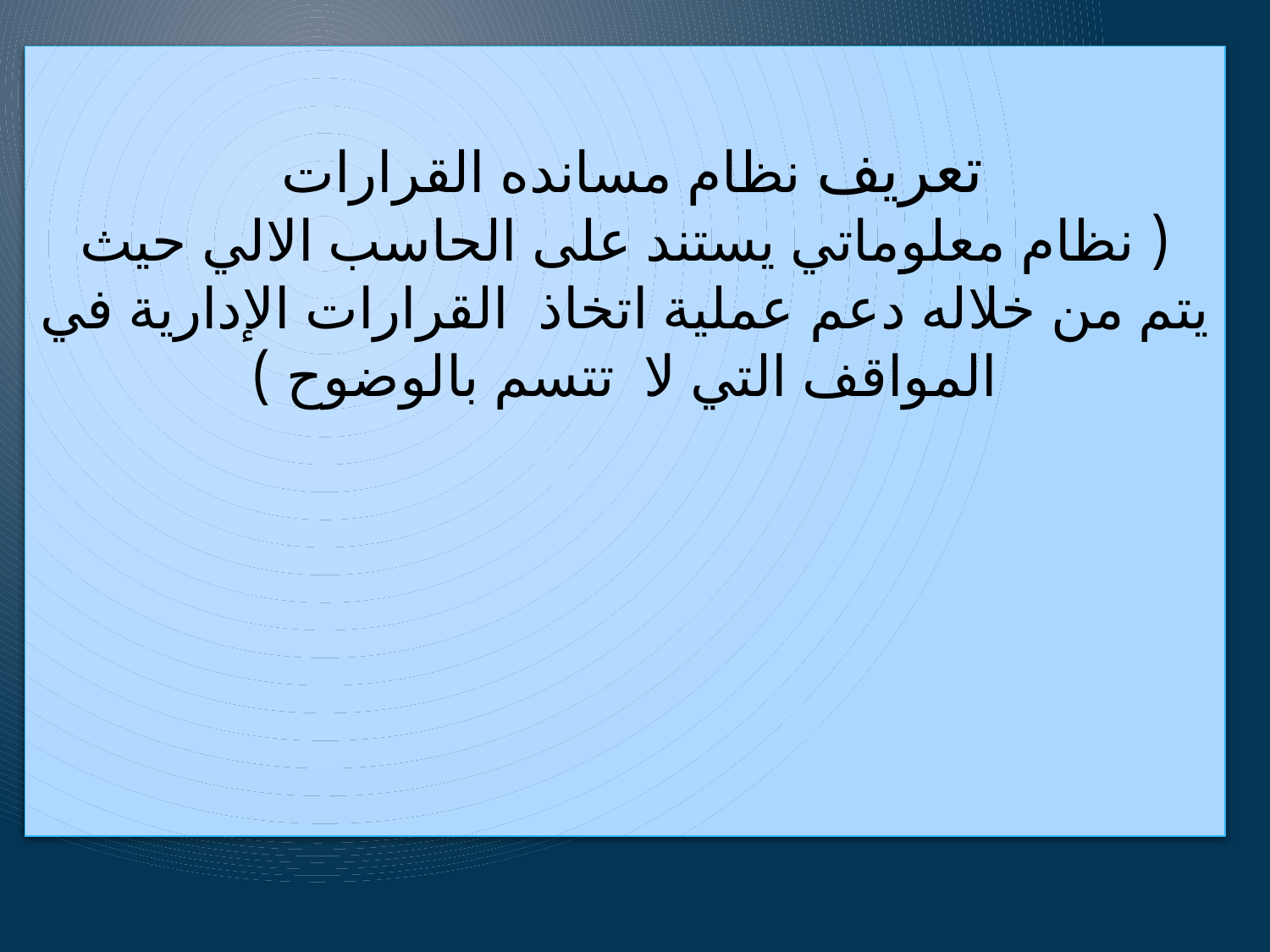

# تعريف نظام مسانده القرارات ( نظام معلوماتي يستند على الحاسب الالي حيث يتم من خلاله دعم عملية اتخاذ  القرارات الإدارية في المواقف التي لا  تتسم بالوضوح )